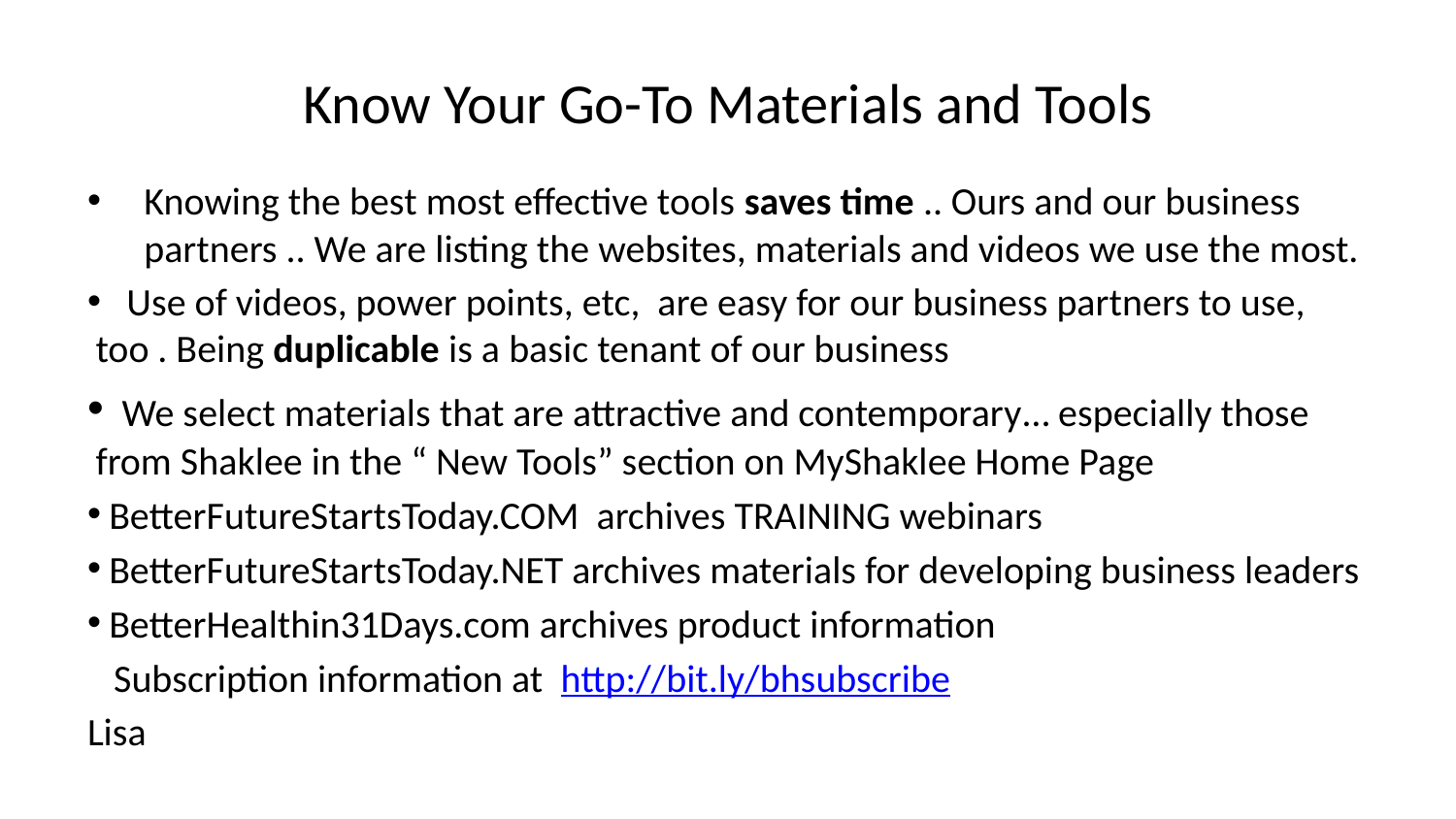

# Know Your Go-To Materials and Tools
Knowing the best most effective tools saves time .. Ours and our business partners .. We are listing the websites, materials and videos we use the most.
   Use of videos, power points, etc,  are easy for our business partners to use,     	too . Being duplicable is a basic tenant of our business
  We select materials that are attractive and contemporary… especially those from Shaklee in the “ New Tools” section on MyShaklee Home Page
 BetterFutureStartsToday.COM  archives TRAINING webinars
 BetterFutureStartsToday.NET archives materials for developing business leaders
 BetterHealthin31Days.com archives product information
   Subscription information at  http://bit.ly/bhsubscribe
Lisa